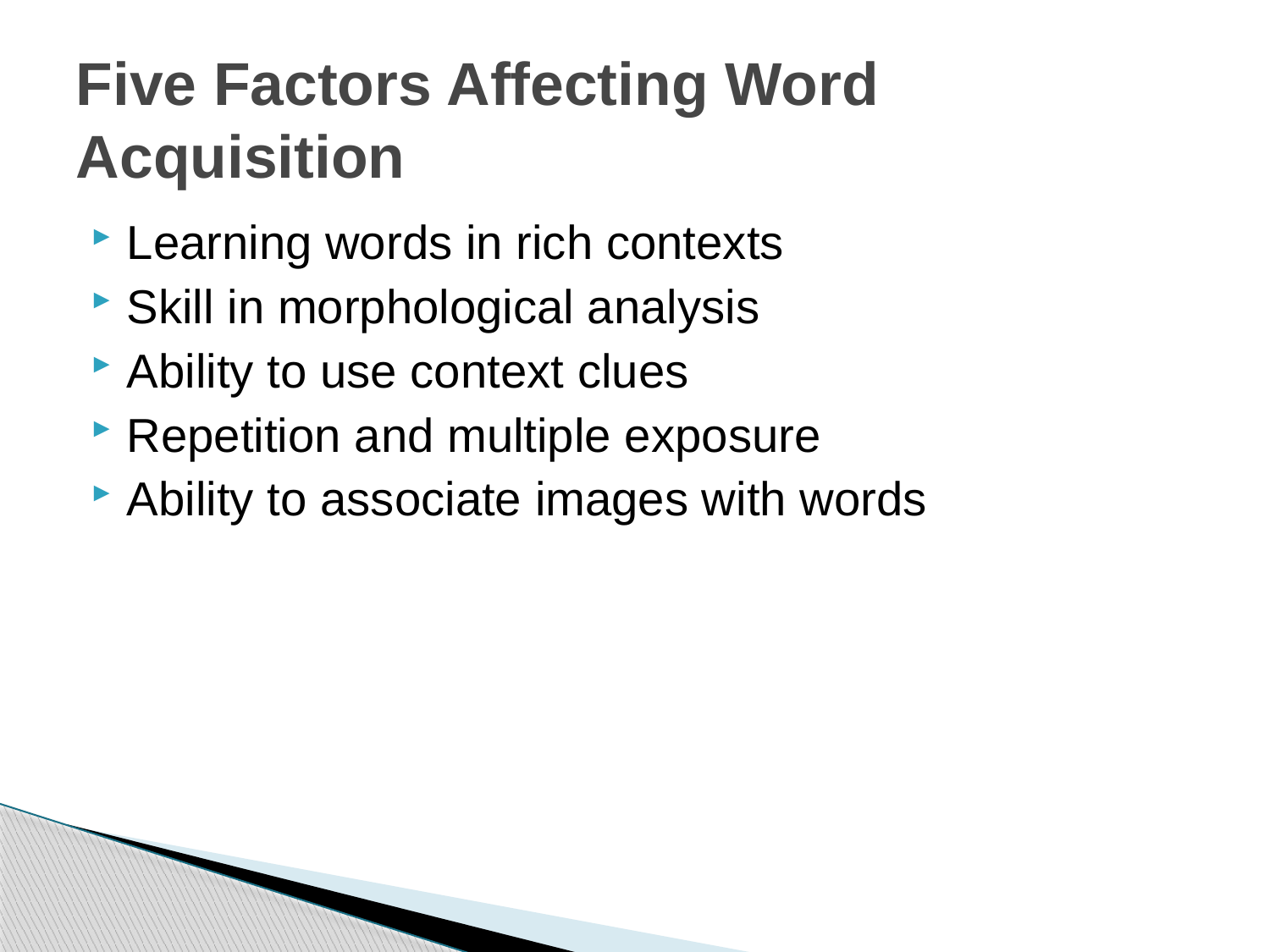

# Five Factors Affecting Word Acquisition
Learning words in rich contexts
Skill in morphological analysis
Ability to use context clues
Repetition and multiple exposure
Ability to associate images with words